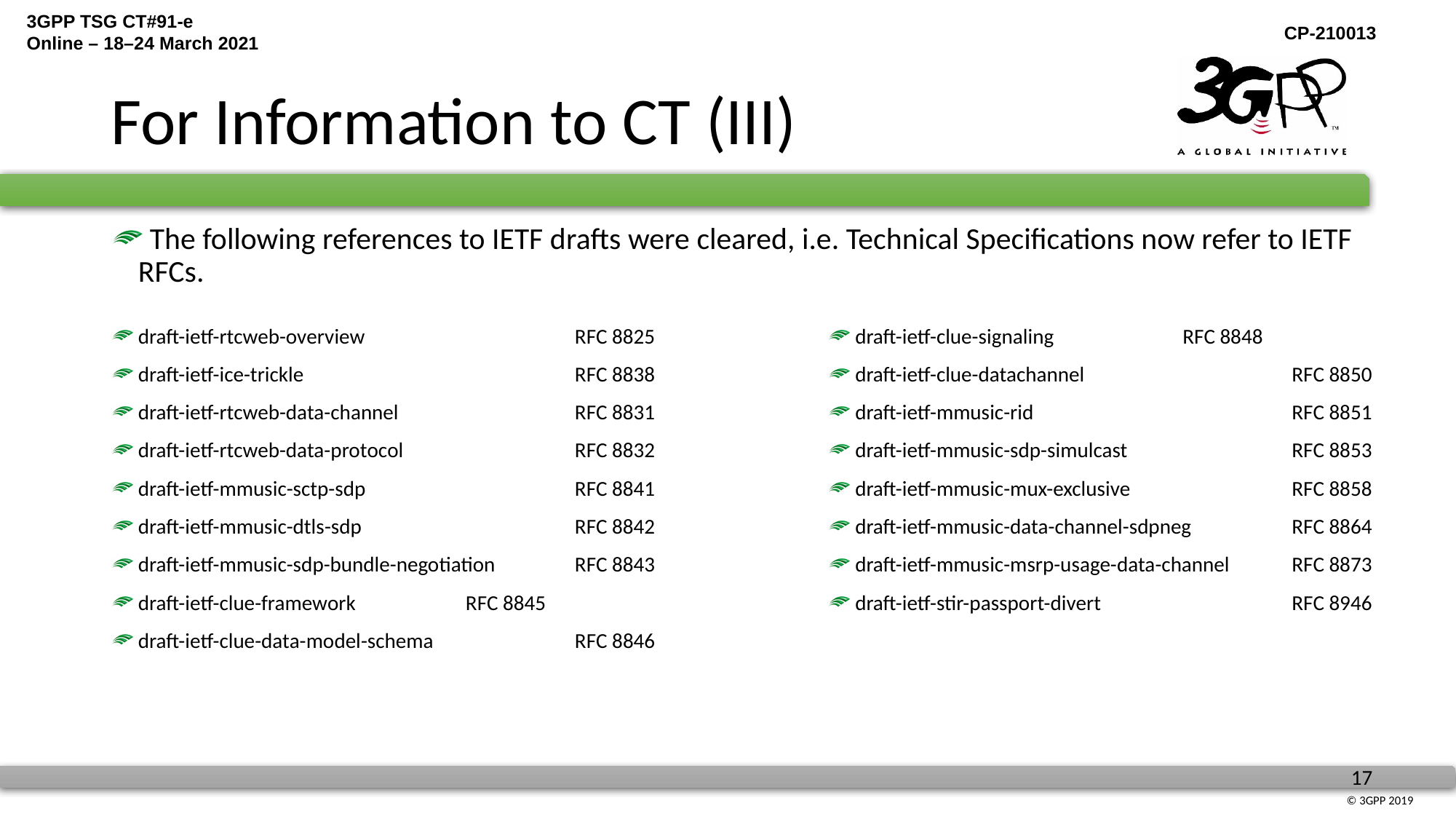

# For Information to CT (III)
 The following references to IETF drafts were cleared, i.e. Technical Specifications now refer to IETF RFCs.
draft-ietf-rtcweb-overview		RFC 8825
draft-ietf-ice-trickle			RFC 8838
draft-ietf-rtcweb-data-channel		RFC 8831
draft-ietf-rtcweb-data-protocol		RFC 8832
draft-ietf-mmusic-sctp-sdp		RFC 8841
draft-ietf-mmusic-dtls-sdp		RFC 8842
draft-ietf-mmusic-sdp-bundle-negotiation	RFC 8843
draft-ietf-clue-framework		RFC 8845
draft-ietf-clue-data-model-schema		RFC 8846

draft-ietf-clue-signaling		RFC 8848
draft-ietf-clue-datachannel		RFC 8850
draft-ietf-mmusic-rid			RFC 8851
draft-ietf-mmusic-sdp-simulcast		RFC 8853
draft-ietf-mmusic-mux-exclusive		RFC 8858
draft-ietf-mmusic-data-channel-sdpneg	RFC 8864
draft-ietf-mmusic-msrp-usage-data-channel	RFC 8873
draft-ietf-stir-passport-divert		RFC 8946